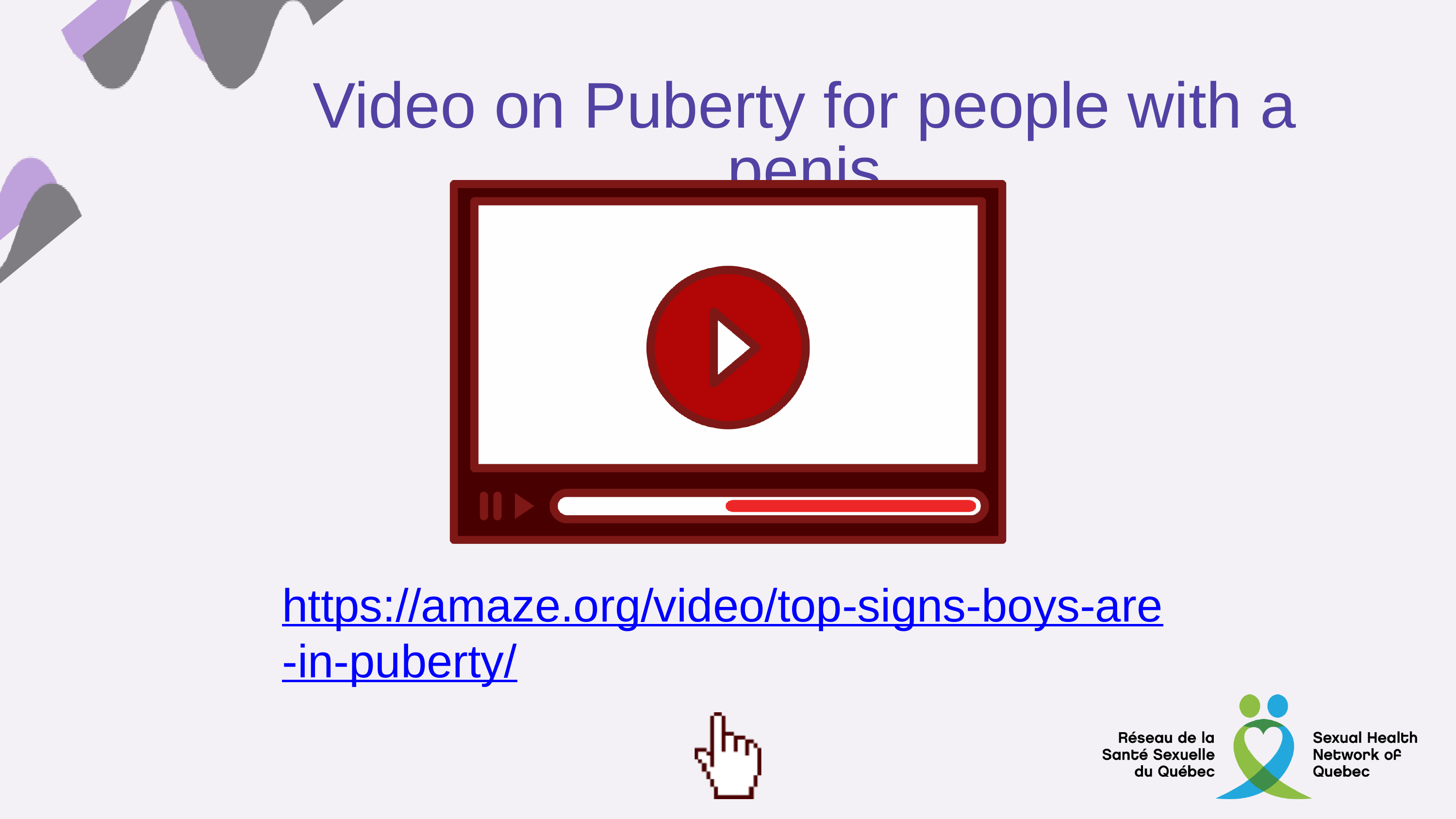

Video on Puberty for people with a penis

https://amaze.org/video/top-signs-boys-are-in-puberty/